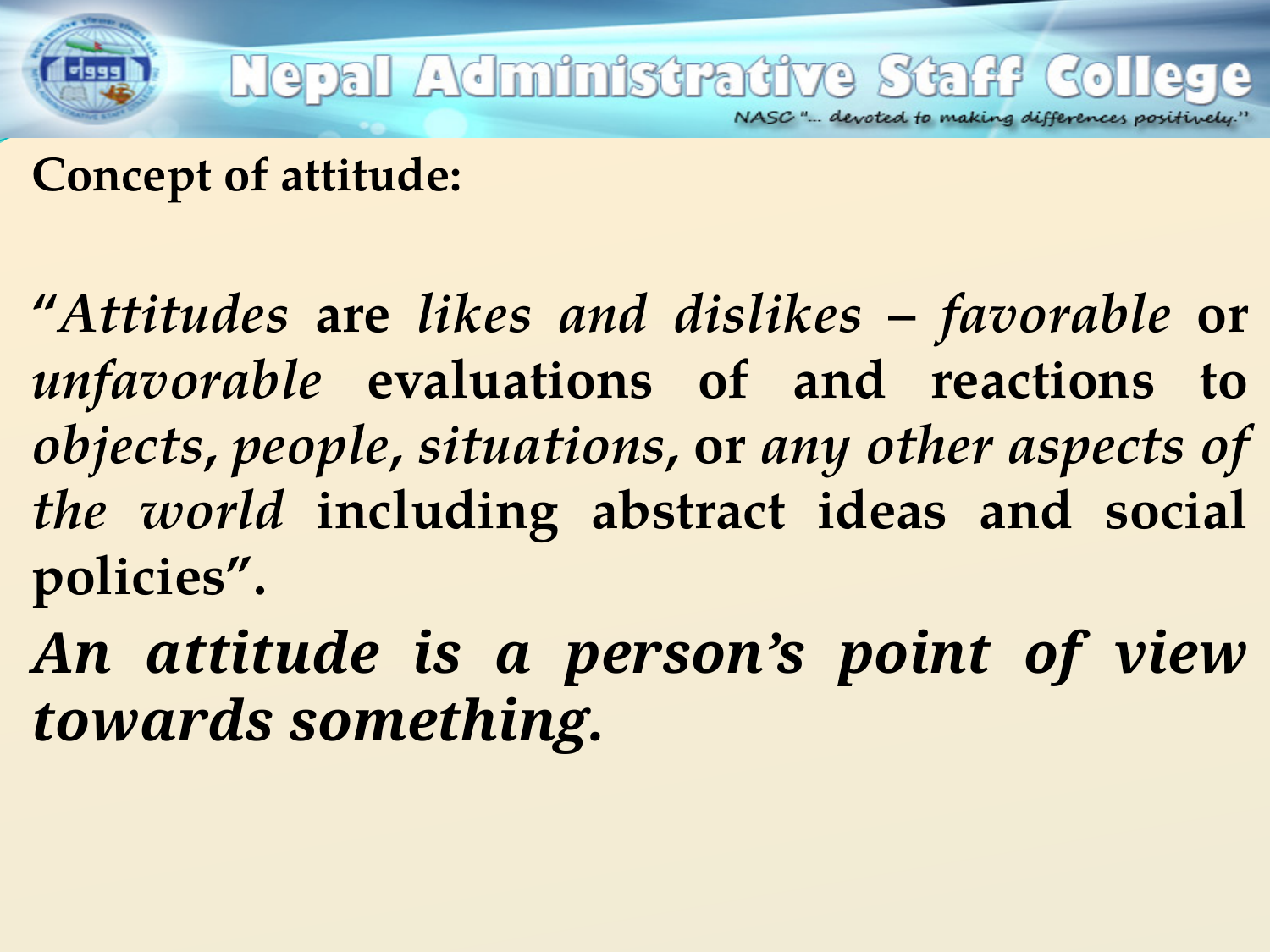

Concept of attitude:

“Attitudes are likes and dislikes – favorable or unfavorable evaluations of and reactions to objects, people, situations, or any other aspects of the world including abstract ideas and social policies”.
An attitude is a person’s point of view towards something.